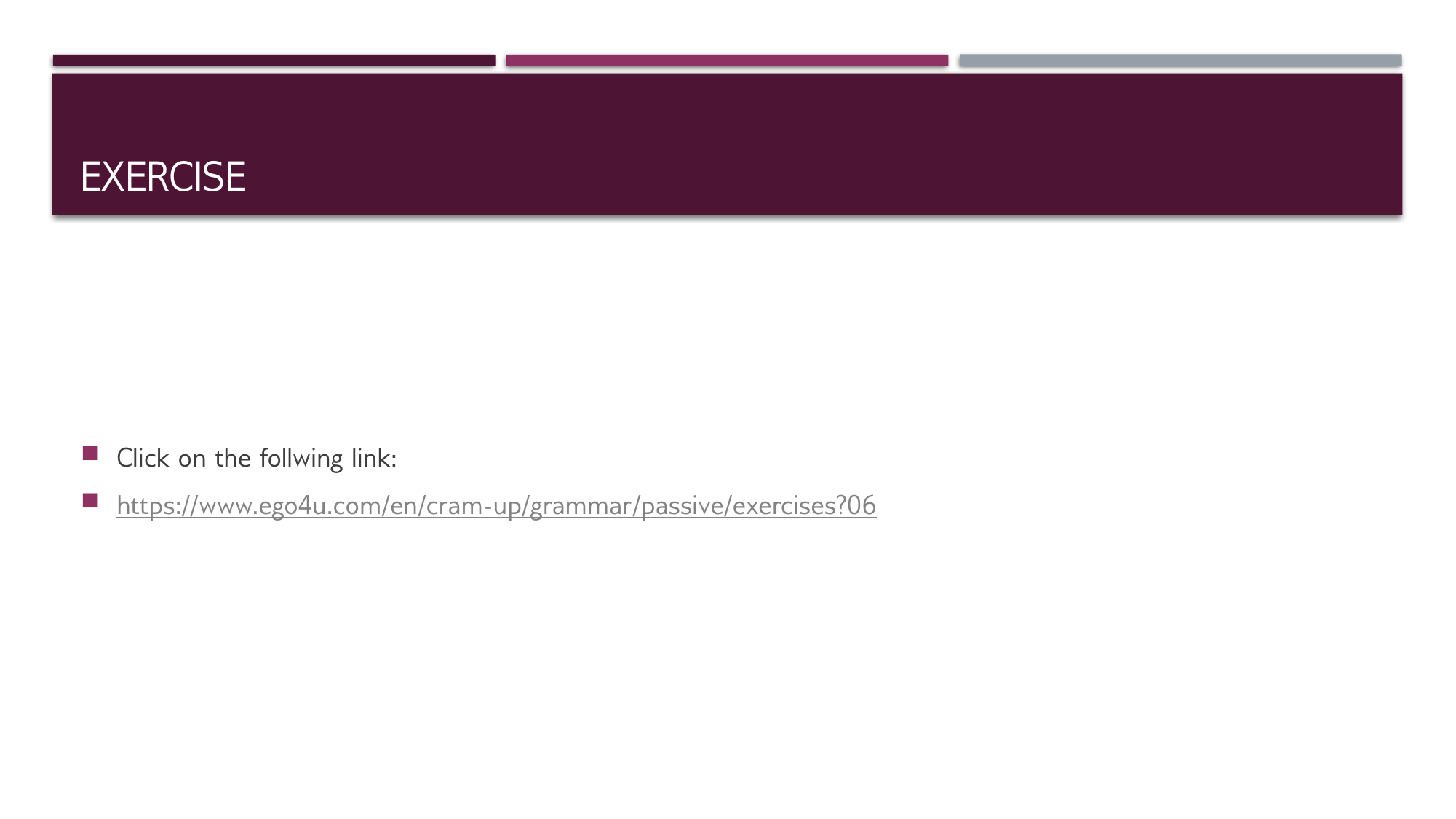

# Exercise
Click on the follwing link:
https://www.ego4u.com/en/cram-up/grammar/passive/exercises?06